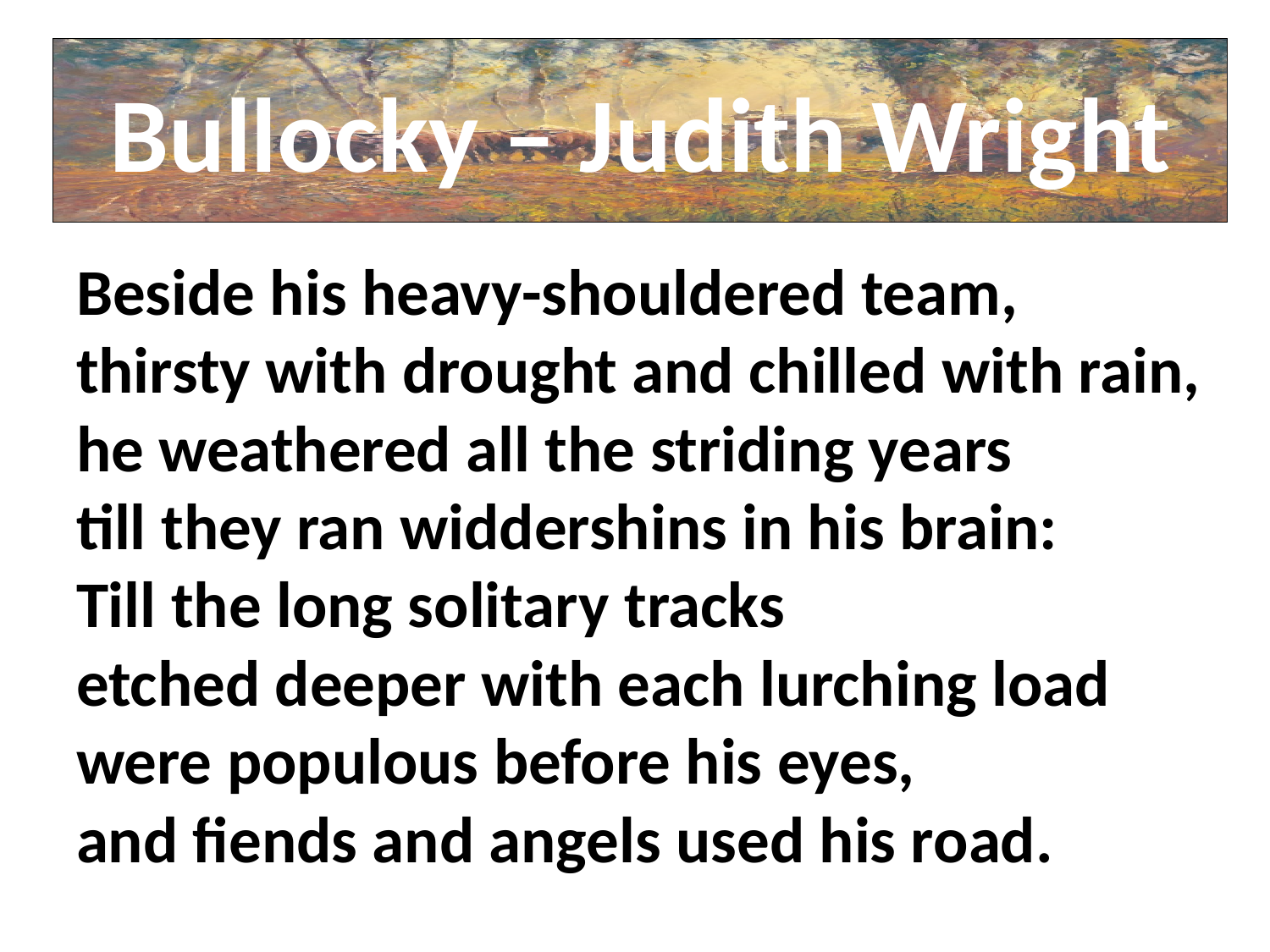

# Bullocky – Judith Wright
Beside his heavy-shouldered team,
thirsty with drought and chilled with rain,
he weathered all the striding years
till they ran widdershins in his brain:
Till the long solitary tracks
etched deeper with each lurching load
were populous before his eyes,
and fiends and angels used his road.